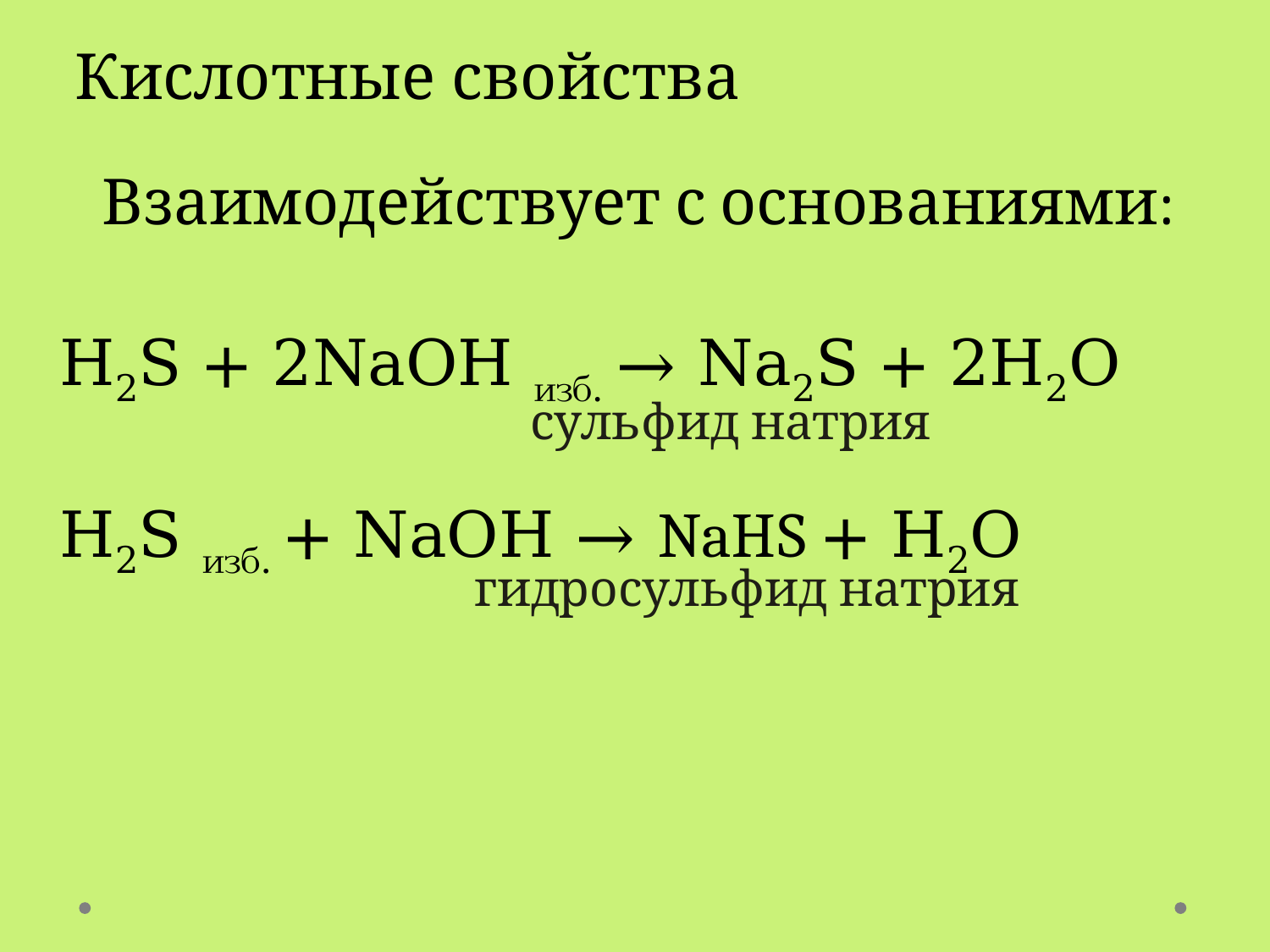

Кислотные свойства
   Взаимодействует с основаниями:

H2S + 2NaOH изб. → Na2S + 2H2O

H2S изб. + NaOH → NaHS + H2O
сульфид натрия
гидросульфид натрия
.